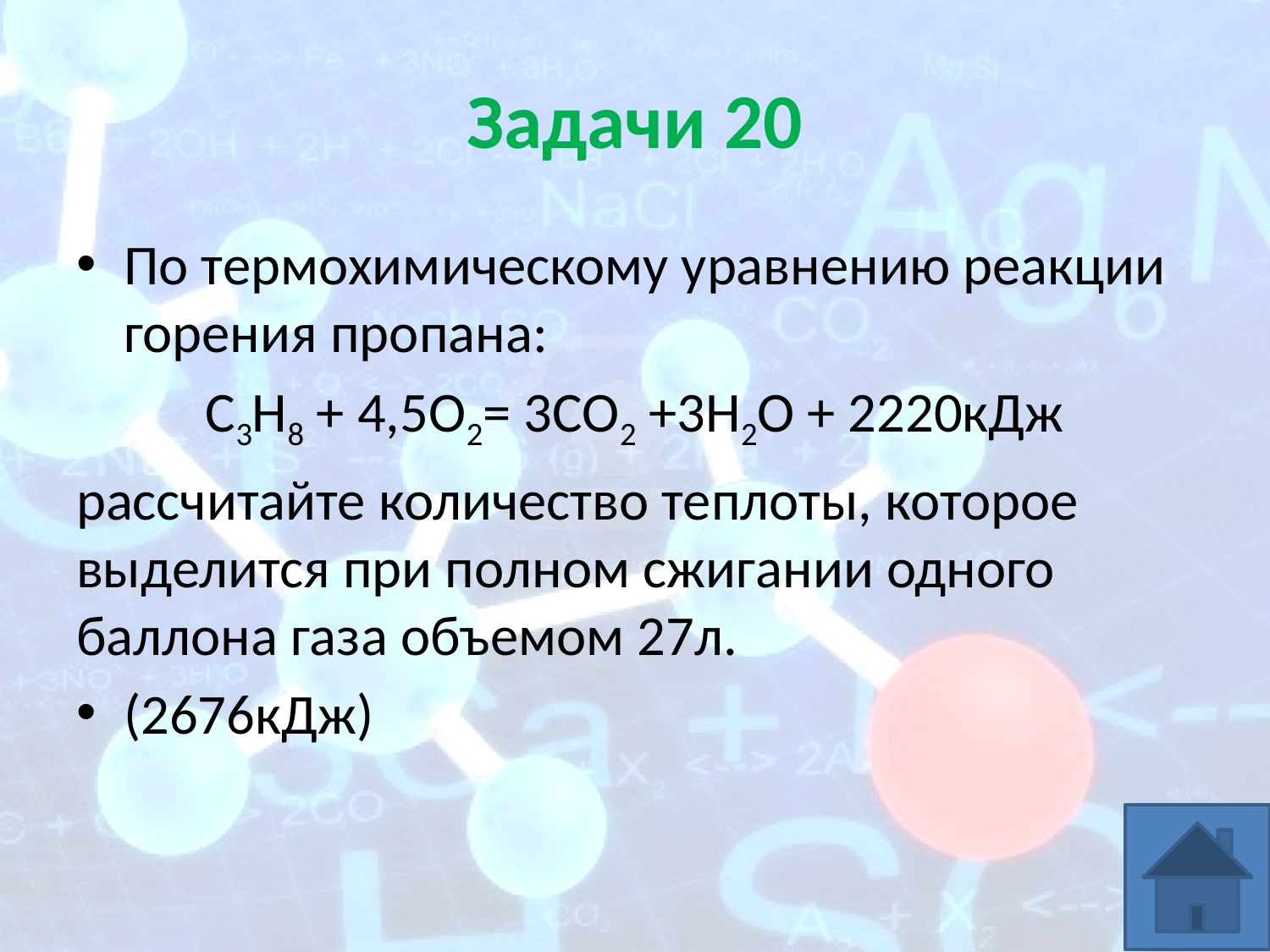

# Задачи 20
По термохимическому уравнению реакции горения пропана:
С3Н8 + 4,5О2= 3СО2 +3Н2О + 2220кДж
рассчитайте количество теплоты, которое выделится при полном сжигании одного баллона газа объемом 27л.
(2676кДж)